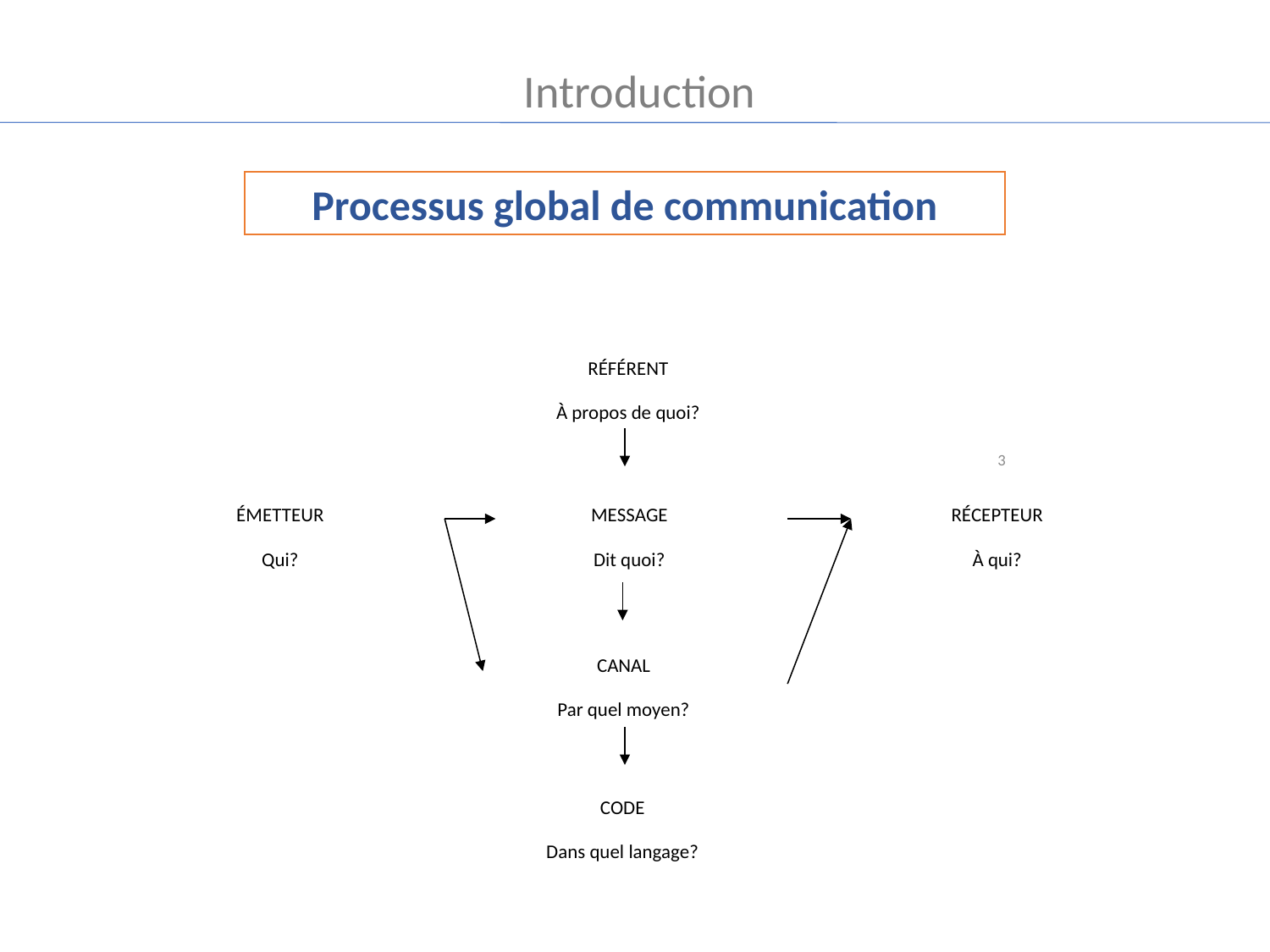

Introduction
Processus global de communication
RÉFÉRENT
À propos de quoi?
3
ÉMETTEUR
Qui?
MESSAGE
Dit quoi?
RÉCEPTEUR
À qui?
CANAL
Par quel moyen?
CODE
Dans quel langage?